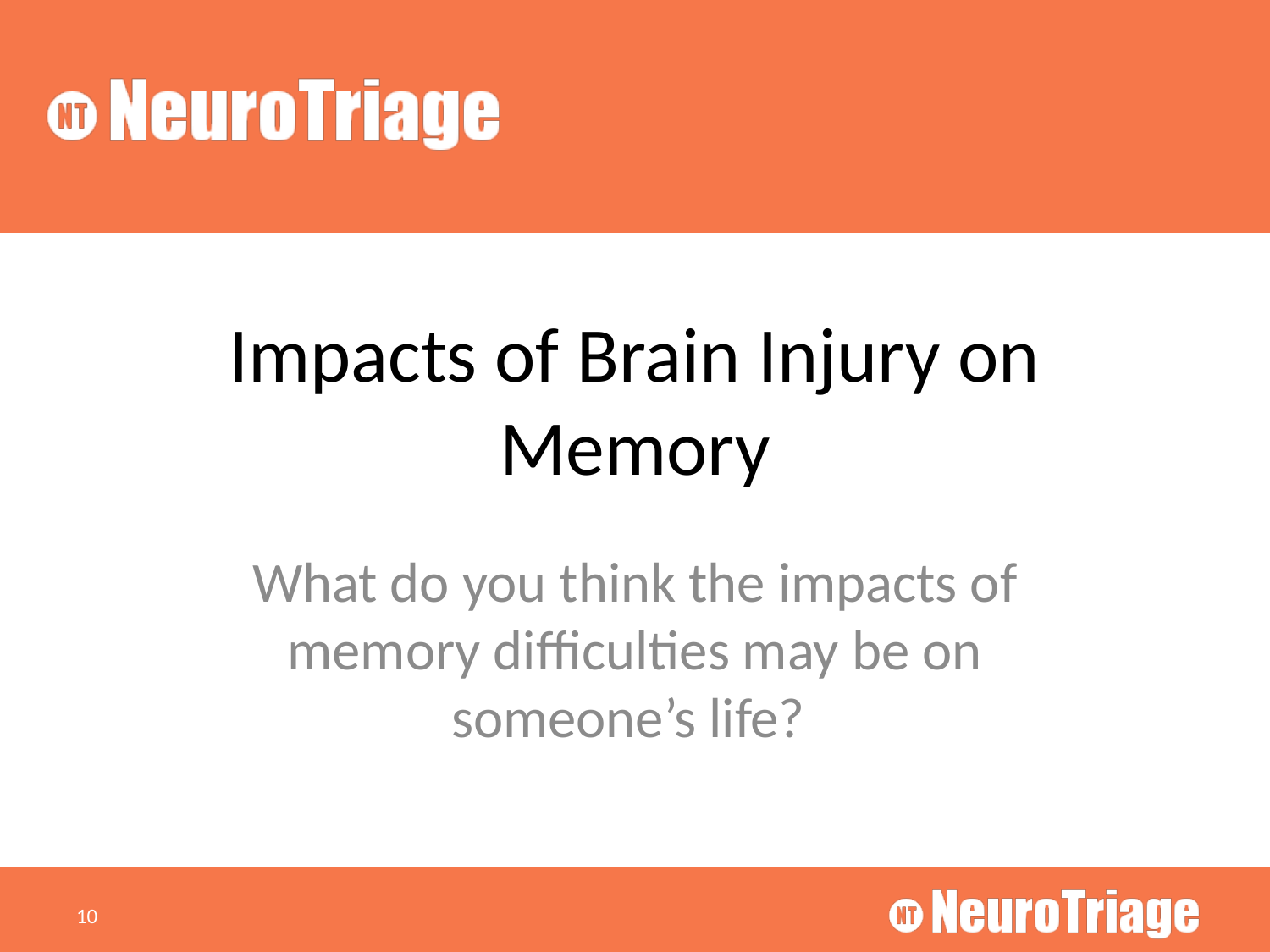

# Impacts of Brain Injury on Memory
What do you think the impacts of memory difficulties may be on someone’s life?
10